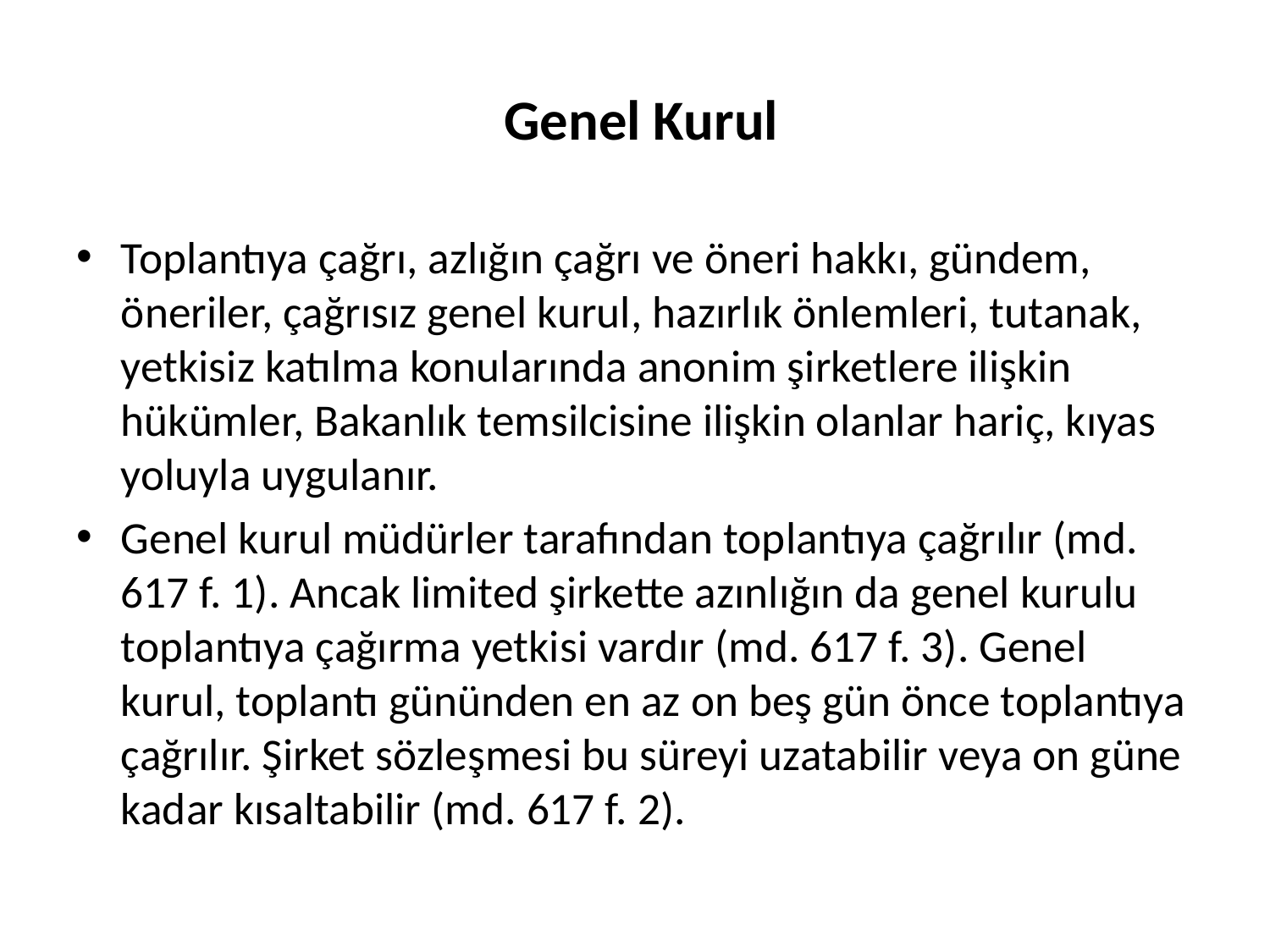

# Genel Kurul
Toplantıya çağrı, azlığın çağrı ve öneri hakkı, gündem, öneriler, çağrısız genel kurul, hazırlık önlemleri, tutanak, yetkisiz katılma konularında anonim şirketlere ilişkin hükümler, Bakanlık temsilcisine ilişkin olanlar hariç, kıyas yoluyla uygulanır.
Genel kurul müdürler tarafından toplantıya çağrılır (md. 617 f. 1). Ancak limited şirkette azınlığın da genel kurulu toplantıya çağırma yetkisi vardır (md. 617 f. 3). Genel kurul, toplantı gününden en az on beş gün önce toplantıya çağrılır. Şirket sözleşmesi bu süreyi uzatabilir veya on güne kadar kısaltabilir (md. 617 f. 2).